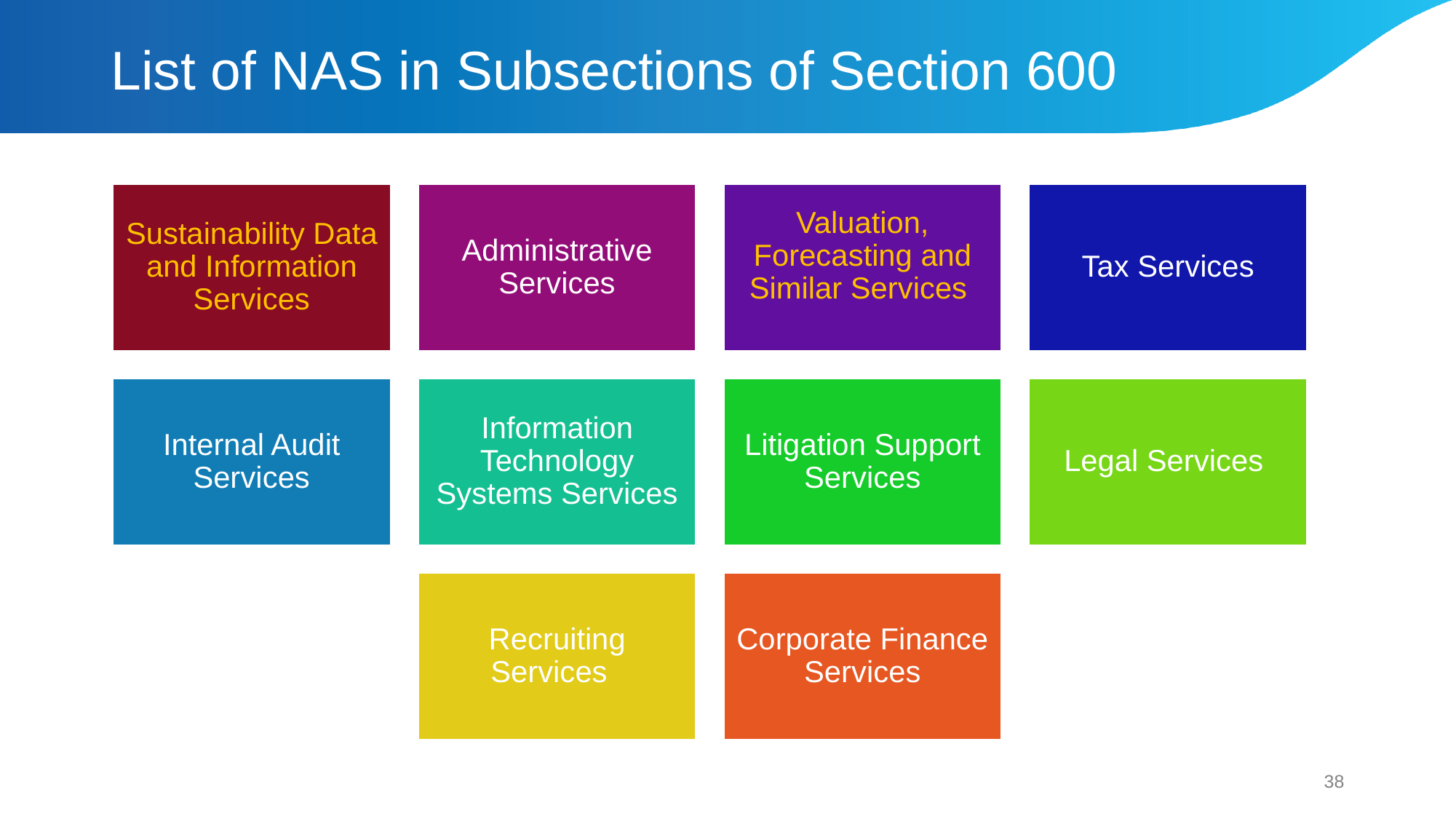

# List of NAS in Subsections of Section 600
Sustainability Data and Information Services
Administrative Services
Valuation, Forecasting and Similar Services
Tax Services
Internal Audit Services
Information Technology Systems Services
Litigation Support Services
Legal Services
Recruiting Services
Corporate Finance Services
38